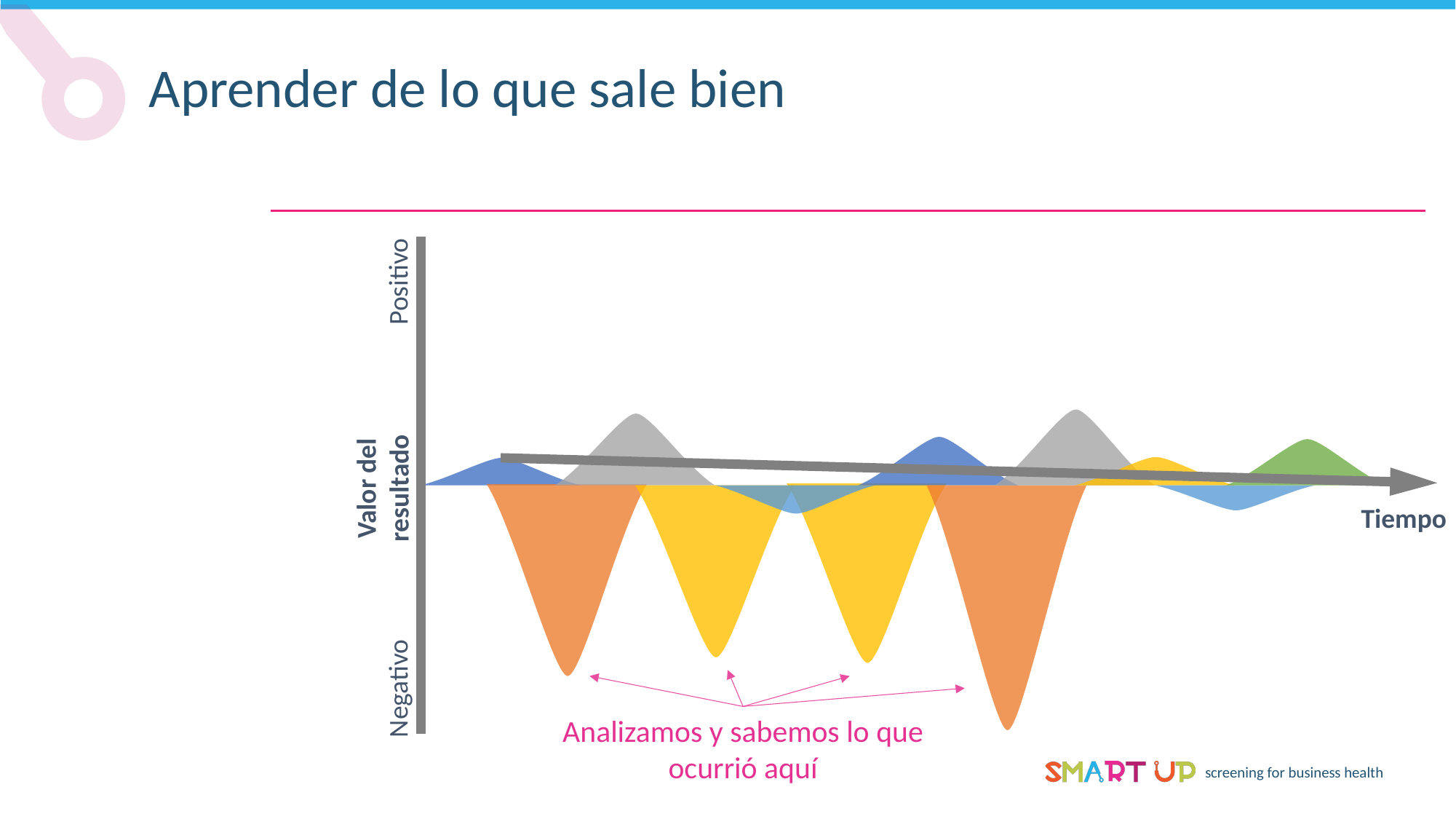

Aprender de lo que sale bien
Positivo

Valor del resultado

Tiempo
Negativo
Analizamos y sabemos lo que
ocurrió aquí